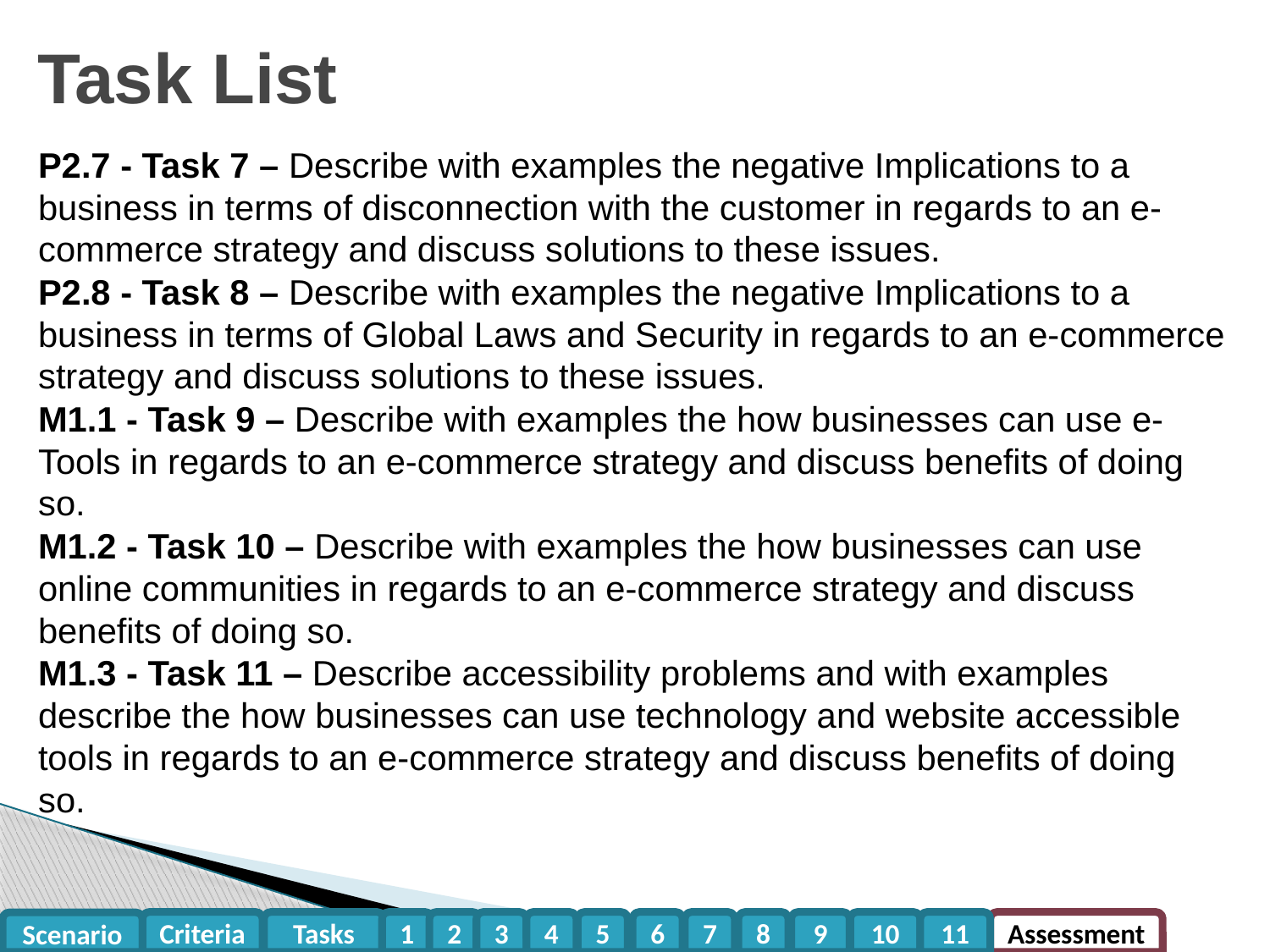

# Task List
P2.7 - Task 7 – Describe with examples the negative Implications to a business in terms of disconnection with the customer in regards to an e-commerce strategy and discuss solutions to these issues.
P2.8 - Task 8 – Describe with examples the negative Implications to a business in terms of Global Laws and Security in regards to an e-commerce strategy and discuss solutions to these issues.
M1.1 - Task 9 – Describe with examples the how businesses can use e-Tools in regards to an e-commerce strategy and discuss benefits of doing so.
M1.2 - Task 10 – Describe with examples the how businesses can use online communities in regards to an e-commerce strategy and discuss benefits of doing so.
M1.3 - Task 11 – Describe accessibility problems and with examples describe the how businesses can use technology and website accessible tools in regards to an e-commerce strategy and discuss benefits of doing so.